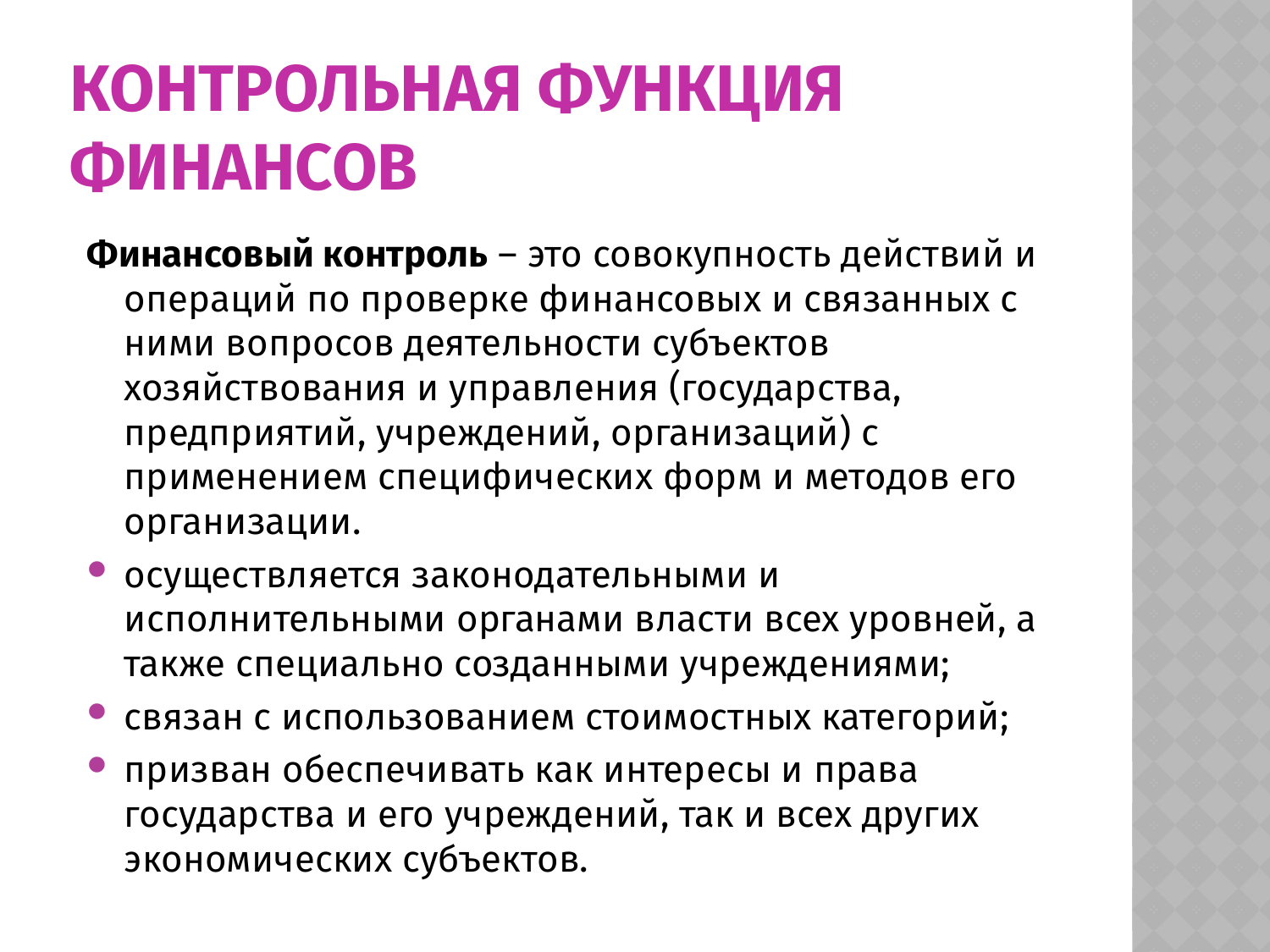

# Контрольная функция финансов
Финансовый контроль – это совокупность действий и операций по проверке финансовых и связанных с ними вопросов деятельности субъектов хозяйствования и управления (государства, предприятий, учреждений, организаций) с применением специфических форм и методов его организации.
осуществляется законодательными и исполнительными органами власти всех уровней, а также специально созданными учреждениями;
связан с использованием стоимостных категорий;
призван обеспечивать как интересы и права государства и его учреждений, так и всех других экономических субъектов.